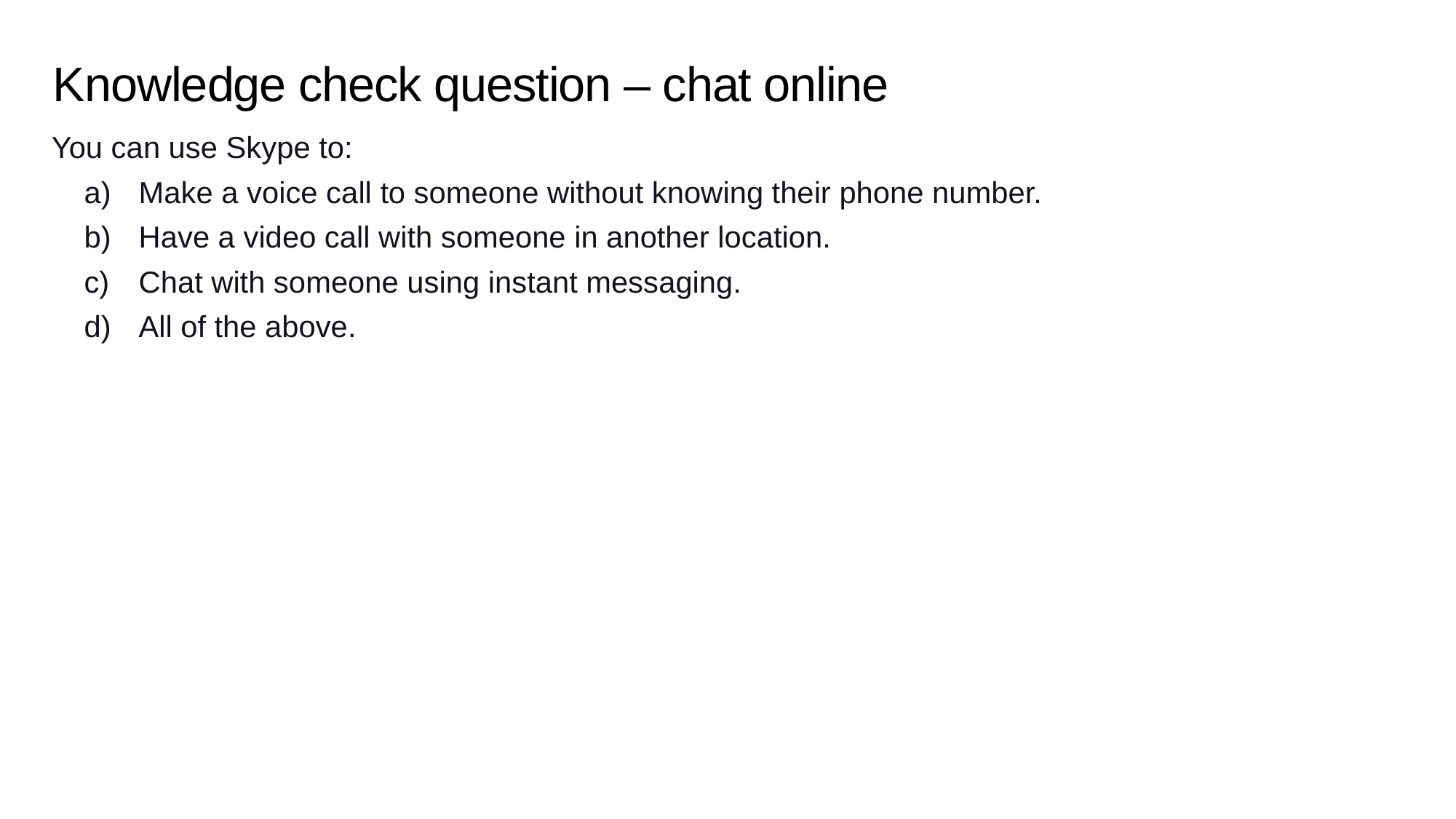

# Knowledge check question – chat online
You can use Skype to:
Make a voice call to someone without knowing their phone number.
Have a video call with someone in another location.
Chat with someone using instant messaging.
All of the above.